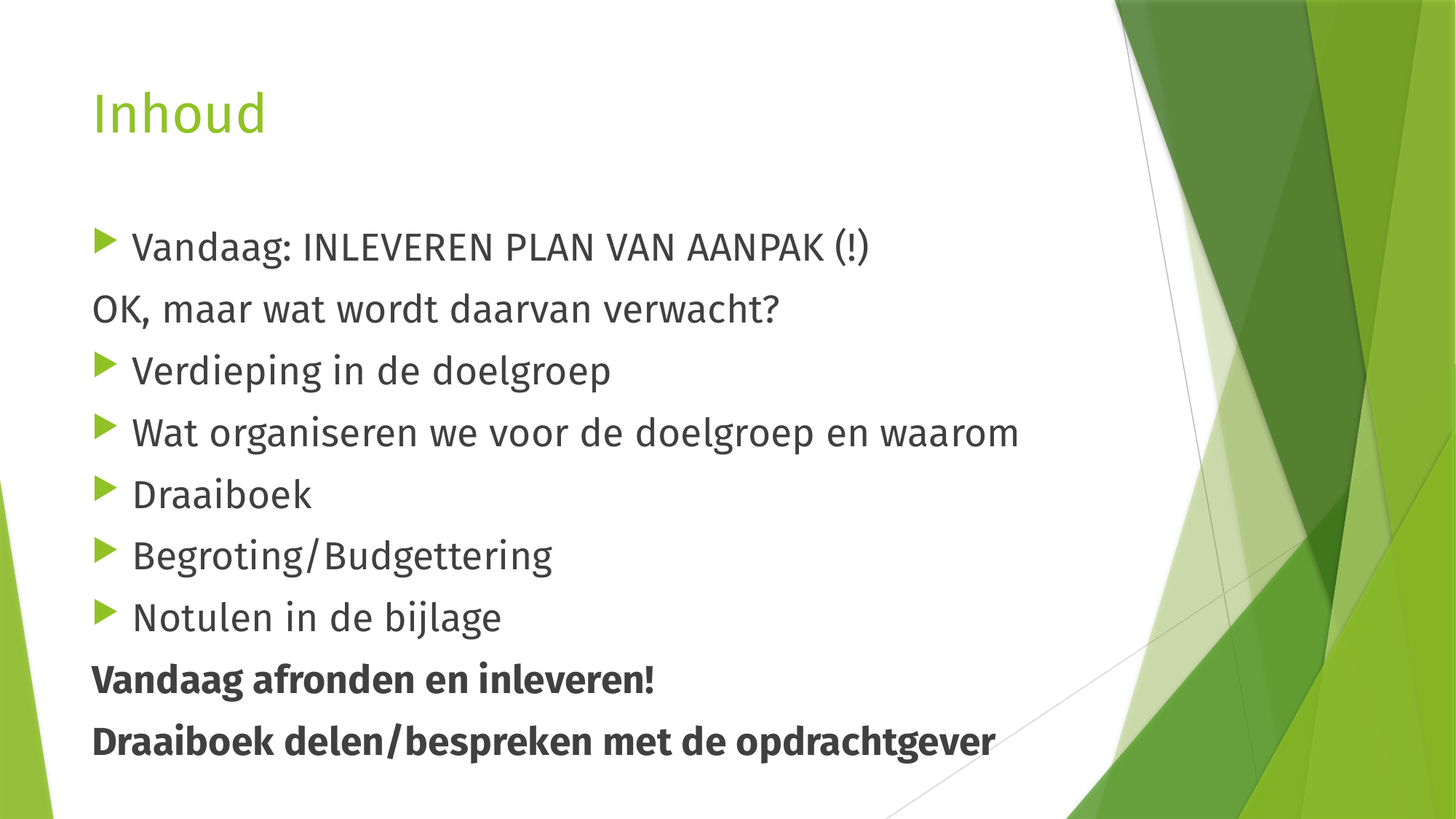

# Inhoud
Vandaag: INLEVEREN PLAN VAN AANPAK (!)
OK, maar wat wordt daarvan verwacht?
Verdieping in de doelgroep
Wat organiseren we voor de doelgroep en waarom
Draaiboek
Begroting/Budgettering
Notulen in de bijlage
Vandaag afronden en inleveren!
Draaiboek delen/bespreken met de opdrachtgever